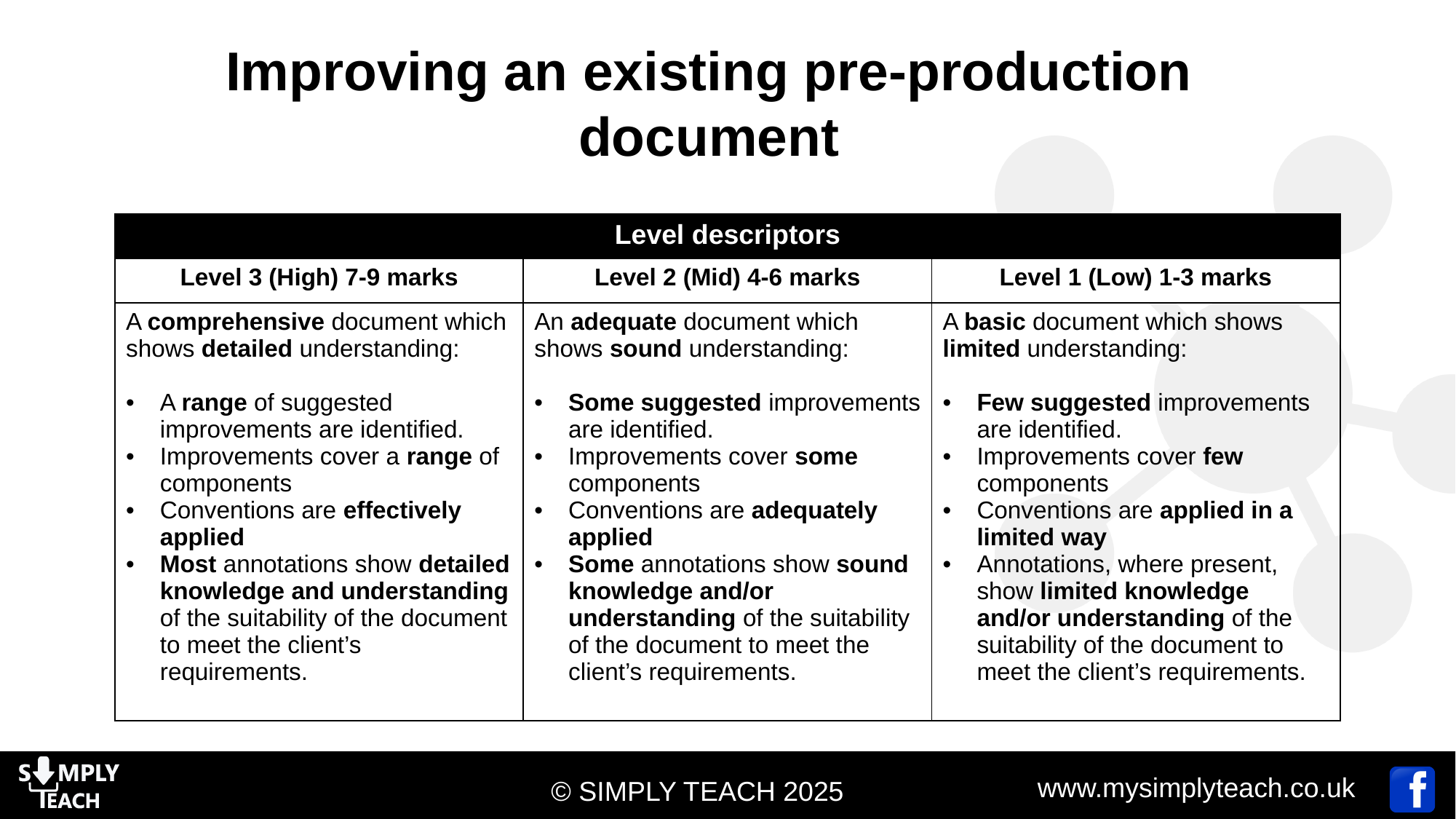

Improving an existing pre-production document
| Level descriptors |  |  |
| --- | --- | --- |
| Level 3 (High) 7-9 marks | Level 2 (Mid) 4-6 marks | Level 1 (Low) 1-3 marks |
| A comprehensive document which shows detailed understanding: A range of suggested improvements are identified. Improvements cover a range of components Conventions are effectively applied Most annotations show detailed knowledge and understanding of the suitability of the document to meet the client’s requirements. | An adequate document which shows sound understanding: Some suggested improvements are identified. Improvements cover some components Conventions are adequately applied Some annotations show sound knowledge and/or understanding of the suitability of the document to meet the client’s requirements. | A basic document which shows limited understanding: Few suggested improvements are identified. Improvements cover few components Conventions are applied in a limited way Annotations, where present, show limited knowledge and/or understanding of the suitability of the document to meet the client’s requirements. |